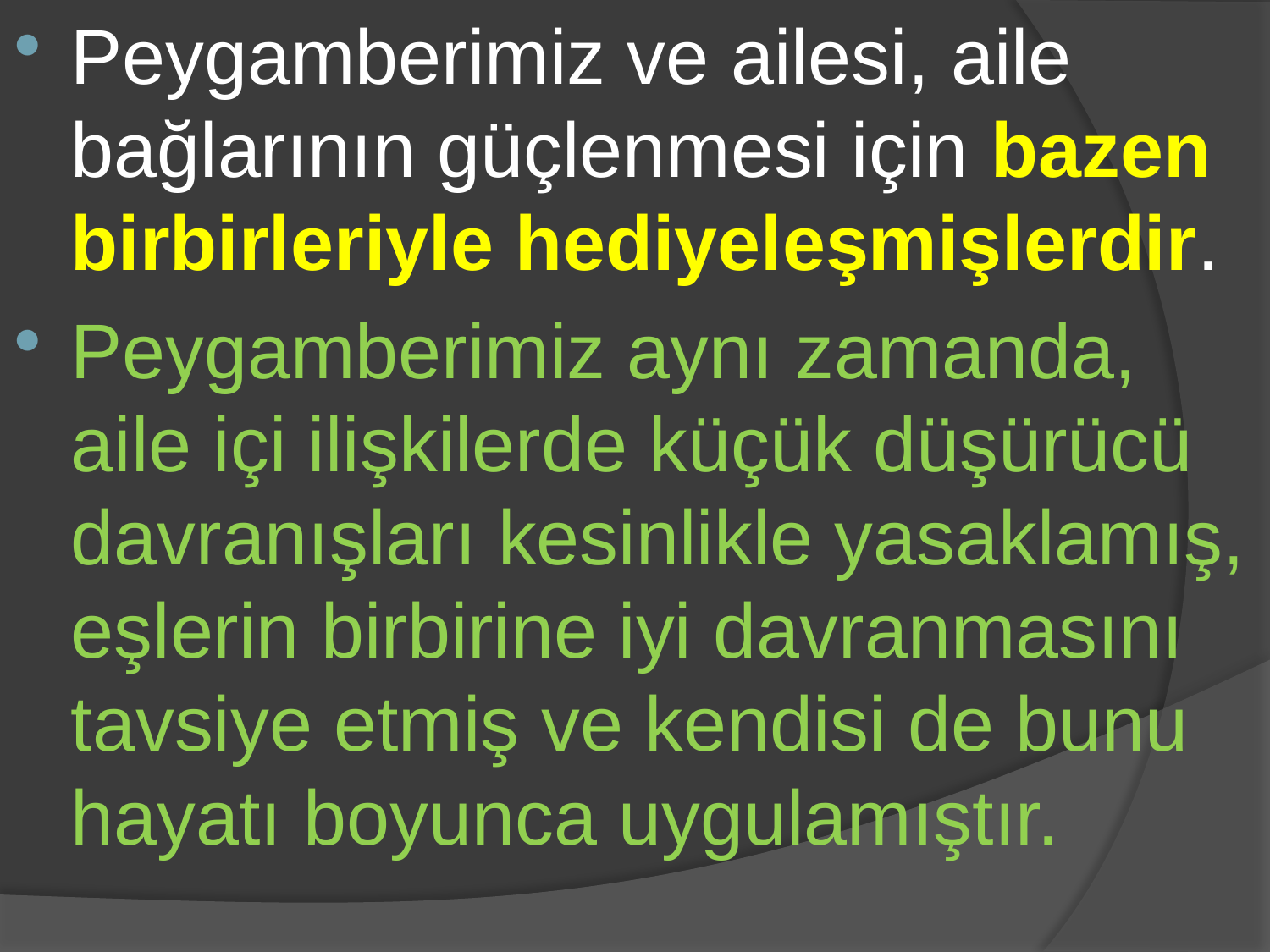

Peygamberimiz ve ailesi, aile bağlarının güçlenmesi için bazen birbirleriyle hediyeleşmişlerdir.
Peygamberimiz aynı zamanda, aile içi ilişkilerde küçük düşürücü davranışları kesinlikle yasaklamış, eşlerin birbirine iyi davranmasını tavsiye etmiş ve kendisi de bunu hayatı boyunca uygulamıştır.